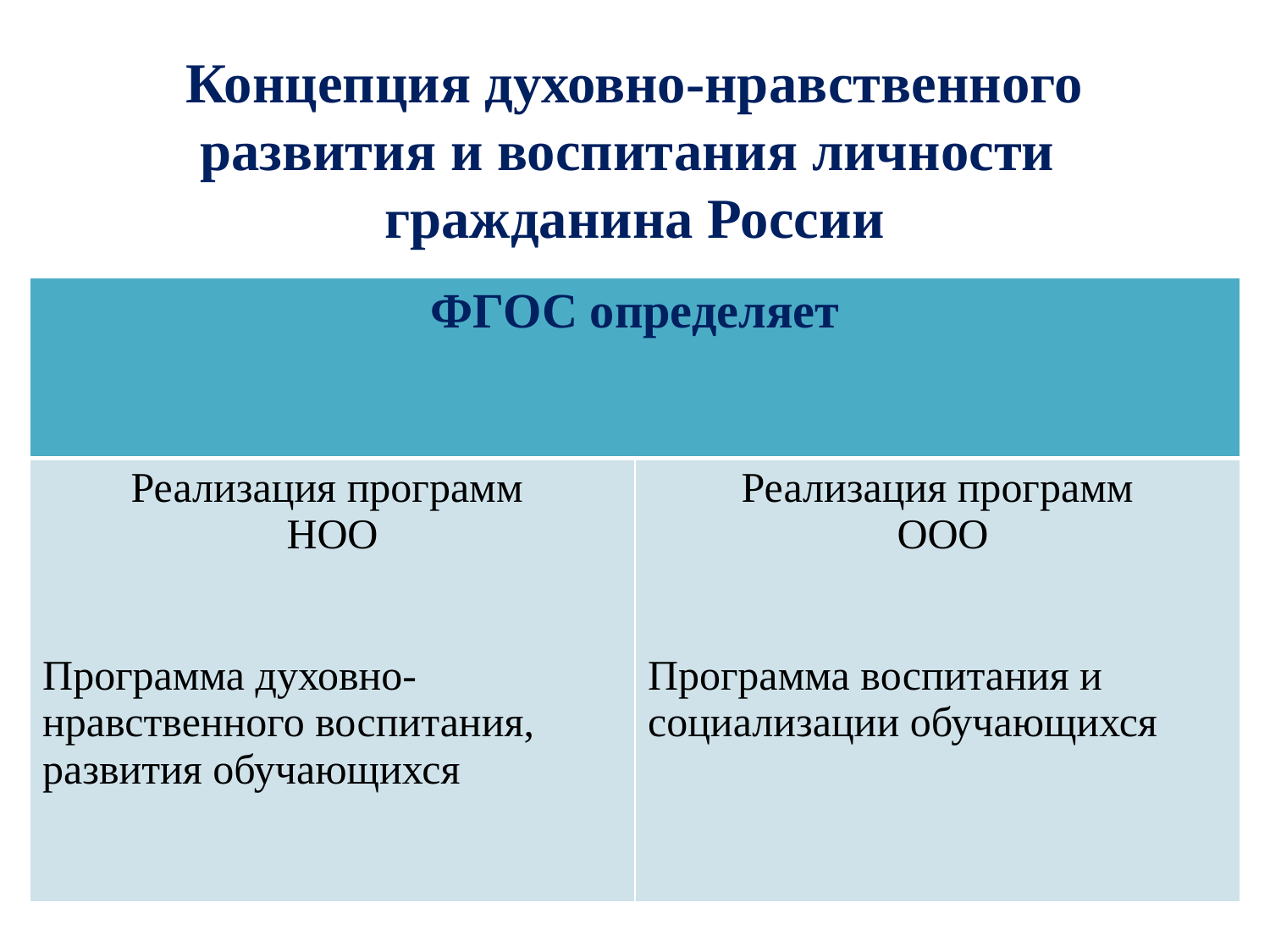

Концепция духовно-нравственного развития и воспитания личности
гражданина России
| ФГОС определяет |  |
| --- | --- |
| Реализация программ НОО Программа духовно-нравственного воспитания, развития обучающихся | Реализация программ ООО Программа воспитания и социализации обучающихся |